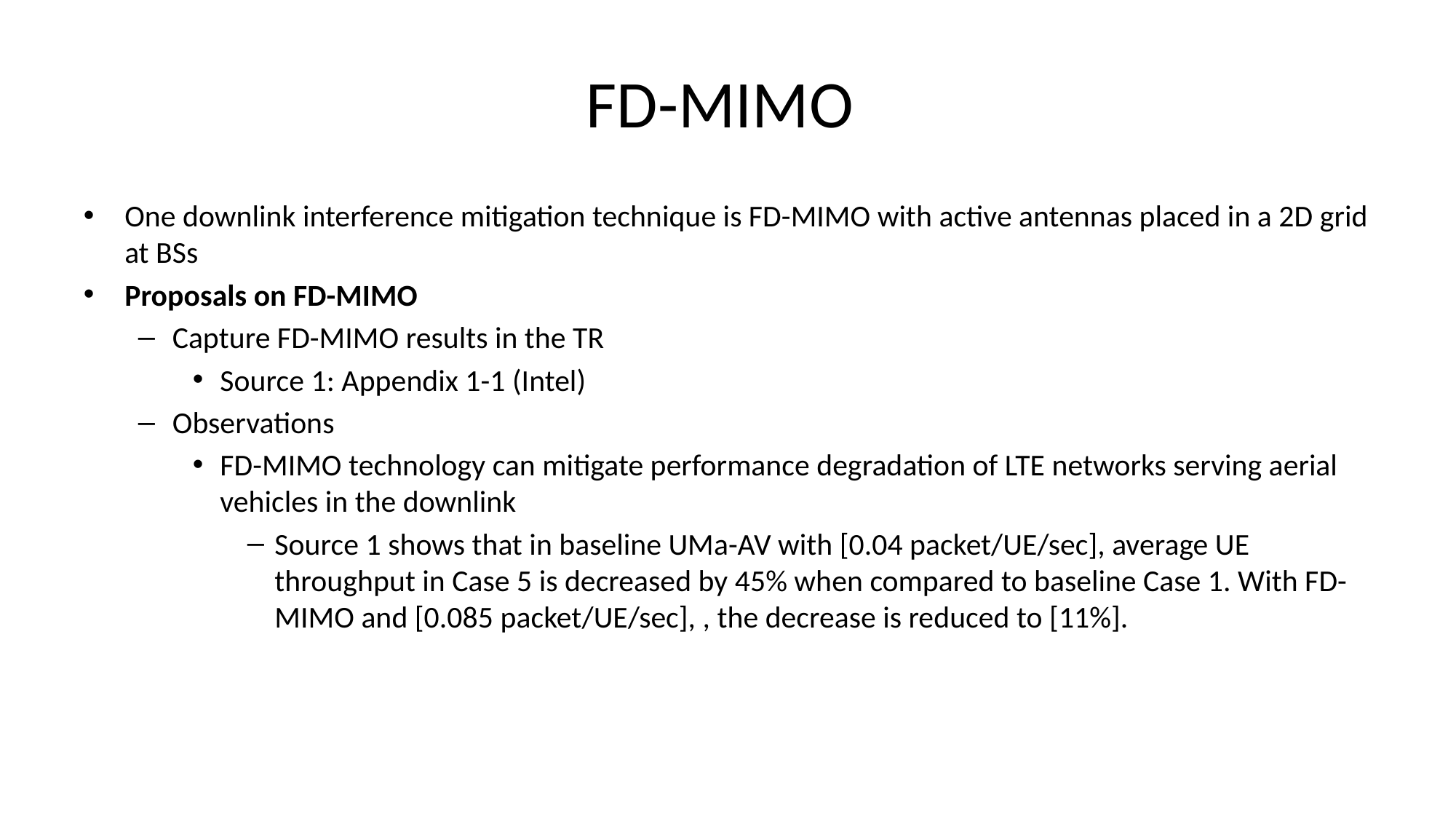

# FD-MIMO
One downlink interference mitigation technique is FD-MIMO with active antennas placed in a 2D grid at BSs
Proposals on FD-MIMO
Capture FD-MIMO results in the TR
Source 1: Appendix 1-1 (Intel)
Observations
FD-MIMO technology can mitigate performance degradation of LTE networks serving aerial vehicles in the downlink
Source 1 shows that in baseline UMa-AV with [0.04 packet/UE/sec], average UE throughput in Case 5 is decreased by 45% when compared to baseline Case 1. With FD-MIMO and [0.085 packet/UE/sec], , the decrease is reduced to [11%].